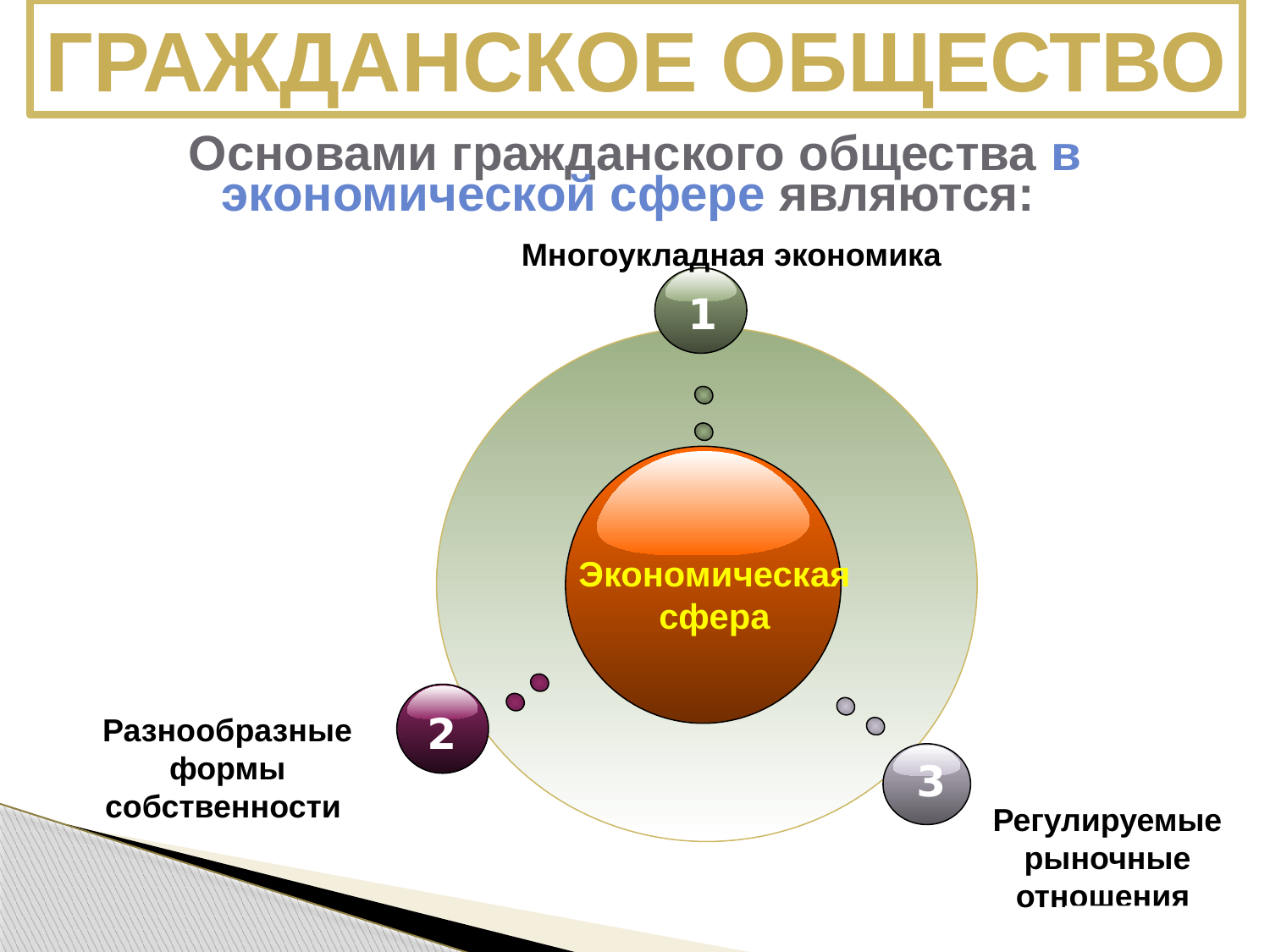

Гражданское общество

# Основами гражданского общества в экономической сфере являются:
Многоукладная экономика

1

Экономическая
сфера

2

Разнообразные формы собственности

3
Регулируемые рыночные отношения